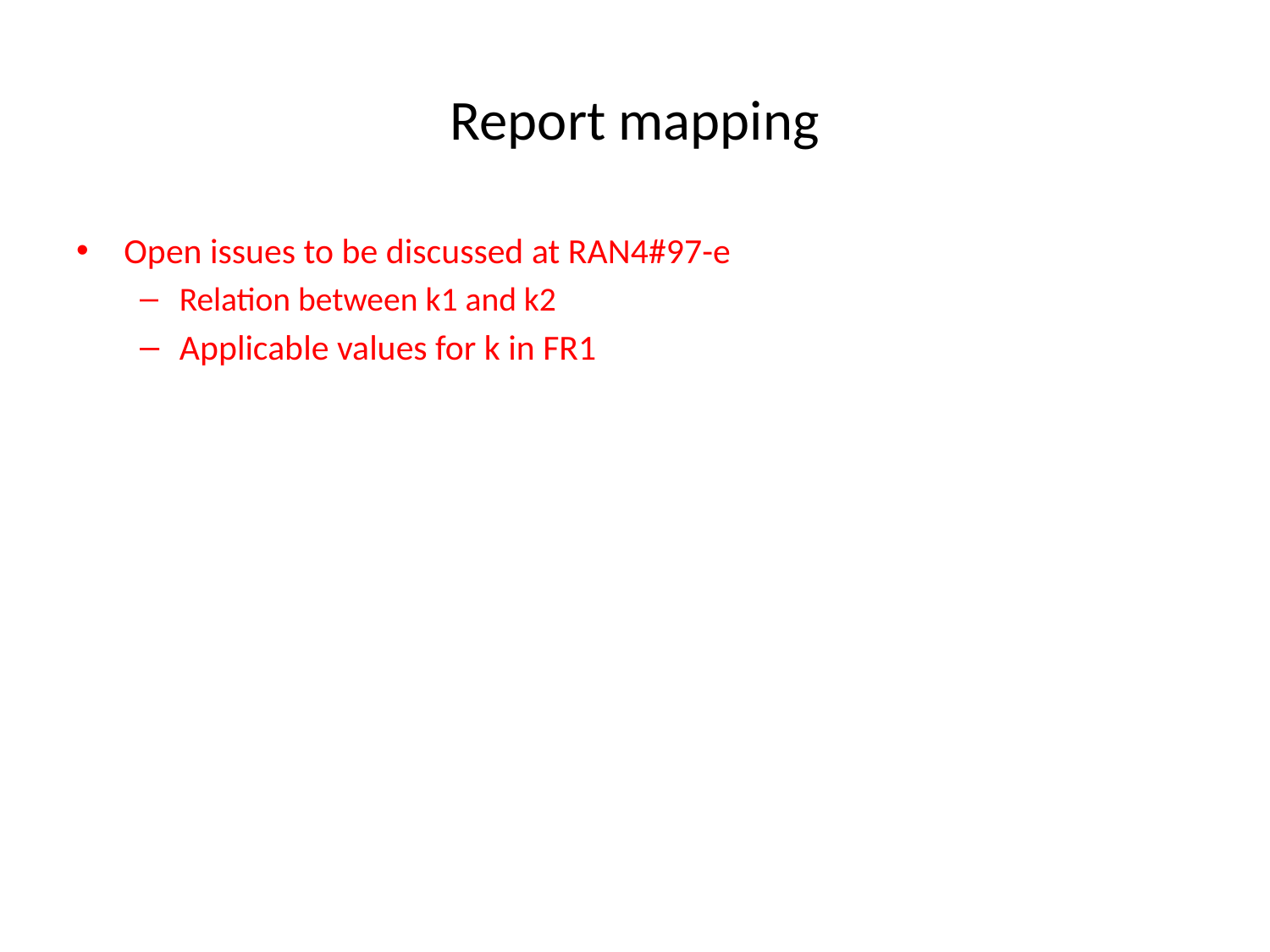

# Report mapping
Open issues to be discussed at RAN4#97-e
Relation between k1 and k2
Applicable values for k in FR1